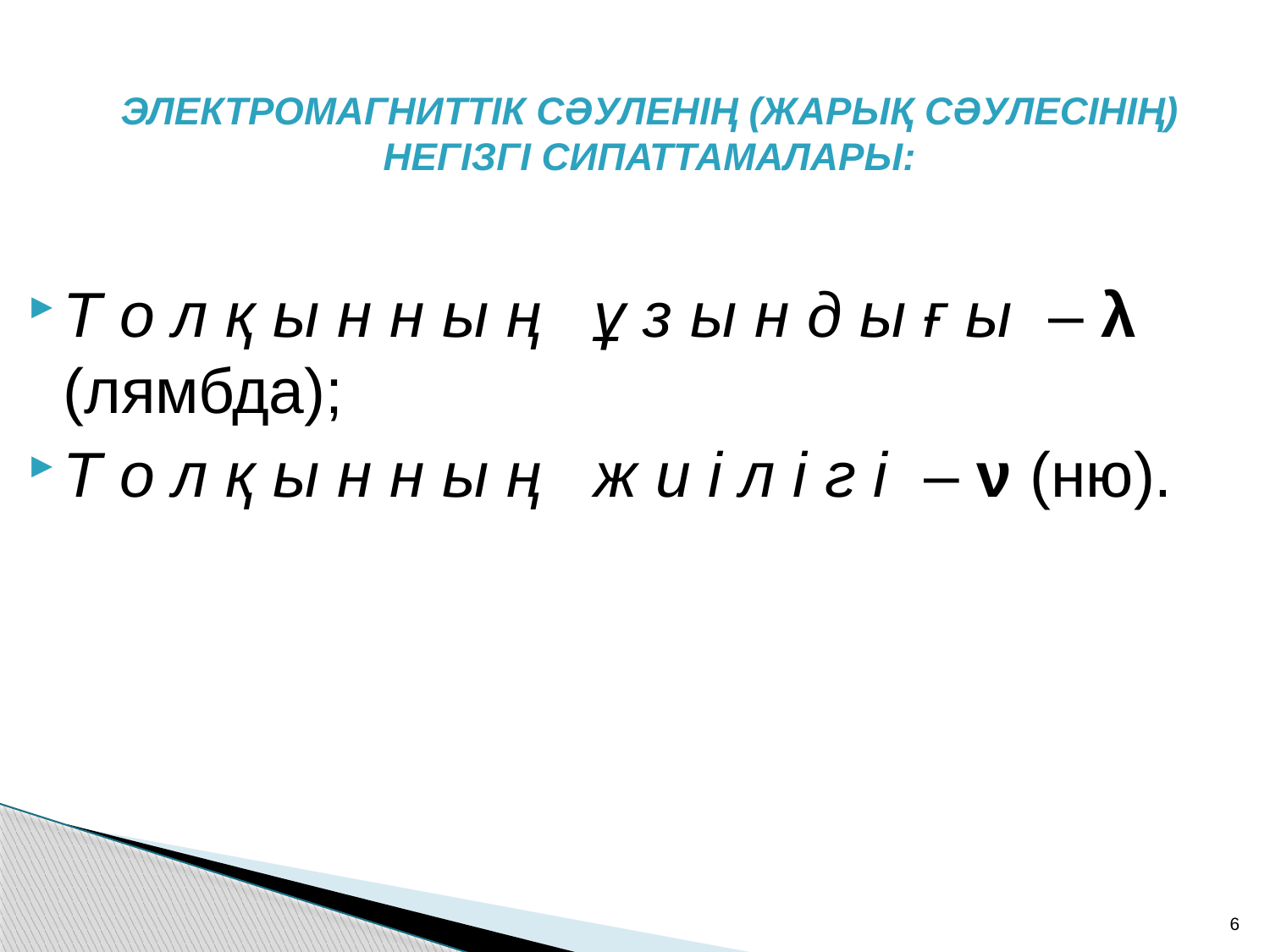

# Электромагниттік сәуленің (жарық сәулесінің) негізгі сипаттамалары:
Т о л қ ы н н ы ң   ұ з ы н д ы ғ ы  – λ (лямбда);
Т о л қ ы н н ы ң   ж и і л і г і  – ν (ню).

6